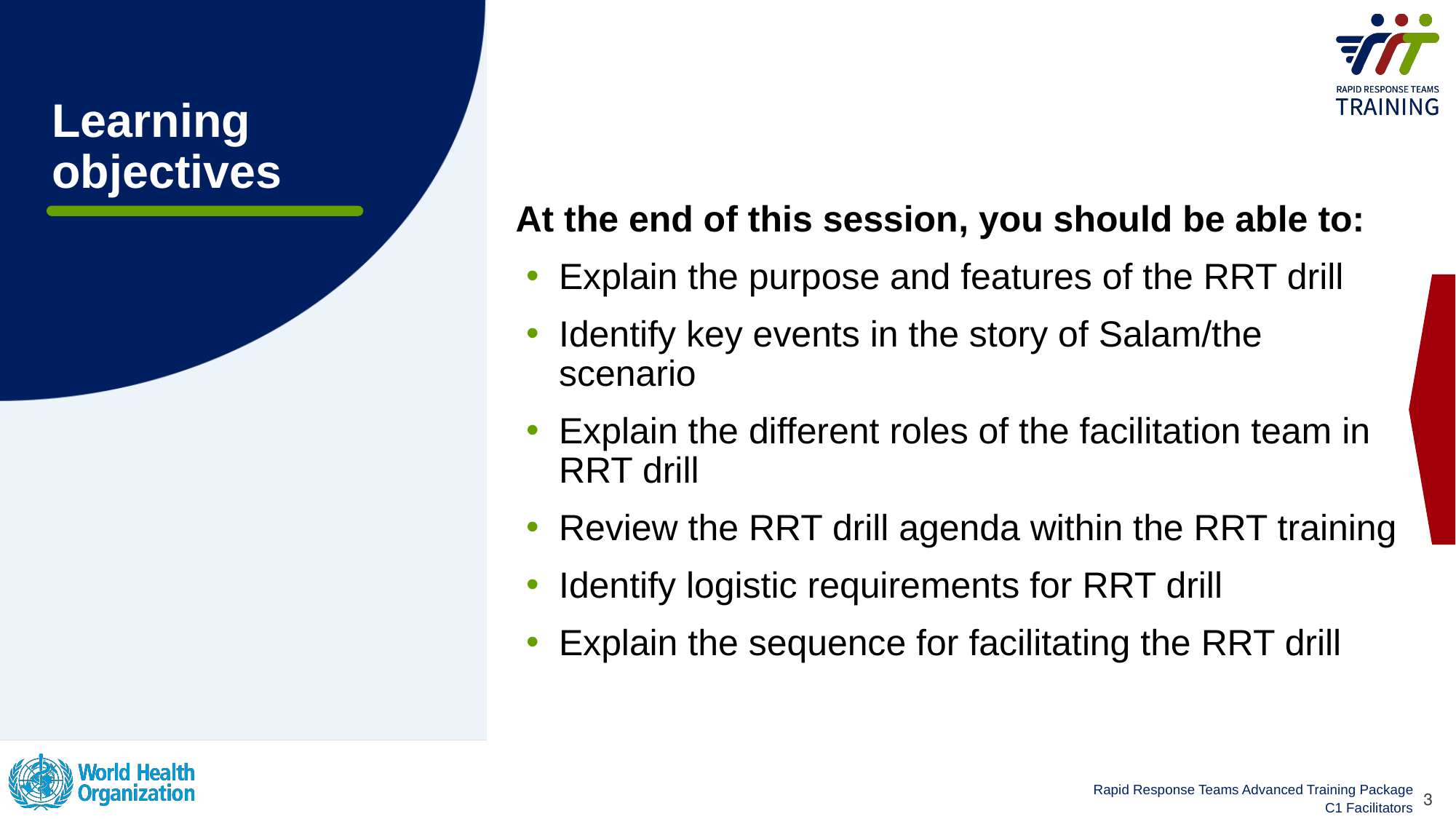

# Learning objectives
At the end of this session, you should be able to:
Explain the purpose and features of the RRT drill
Identify key events in the story of Salam/the scenario
Explain the different roles of the facilitation team in RRT drill
Review the RRT drill agenda within the RRT training
Identify logistic requirements for RRT drill
Explain the sequence for facilitating the RRT drill